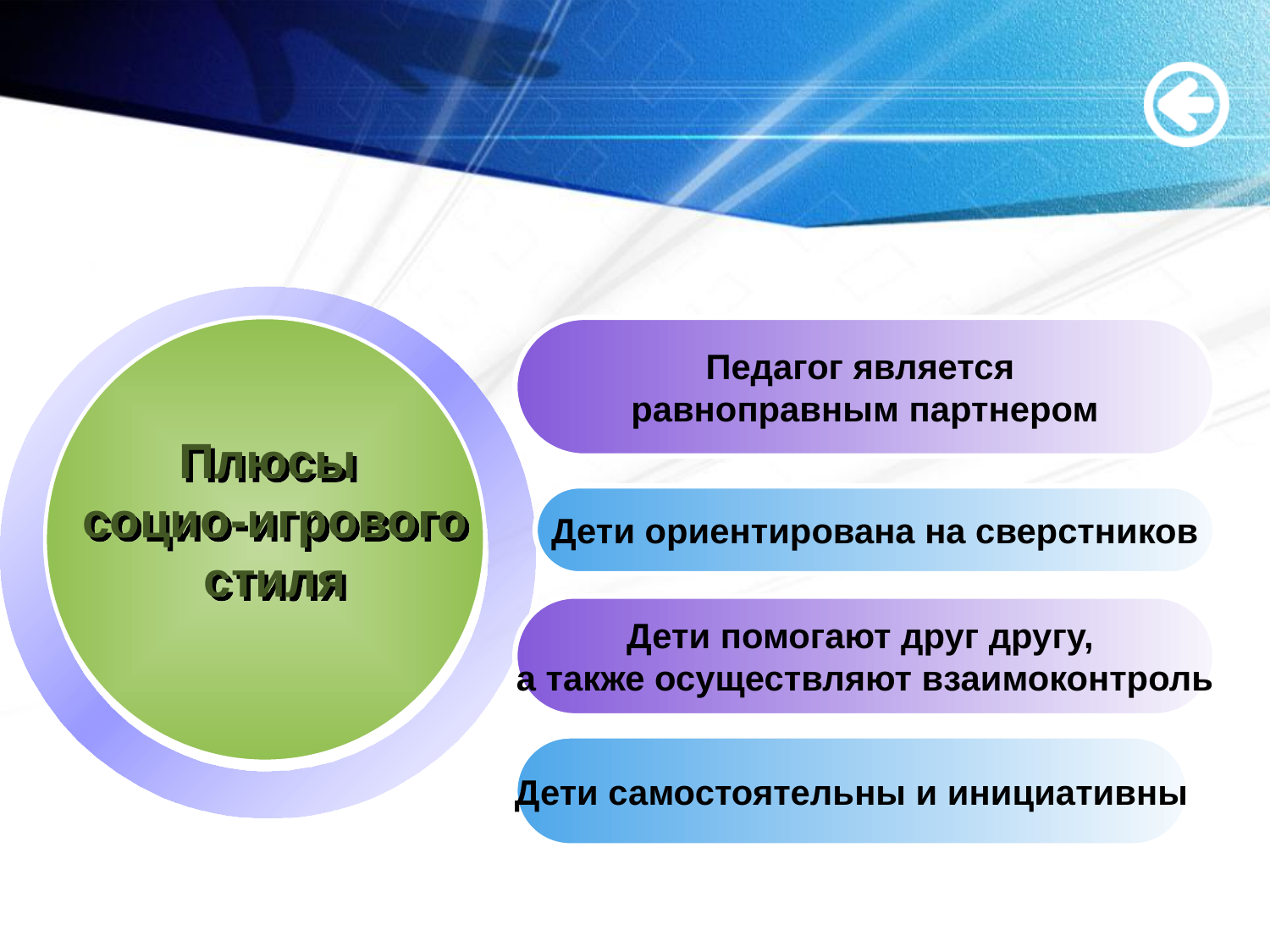

Педагог является
равноправным партнером
Плюсы
социо-игрового
 стиля
Дети ориентирована на сверстников
Дети помогают друг другу,
а также осуществляют взаимоконтроль
Дети самостоятельны и инициативны